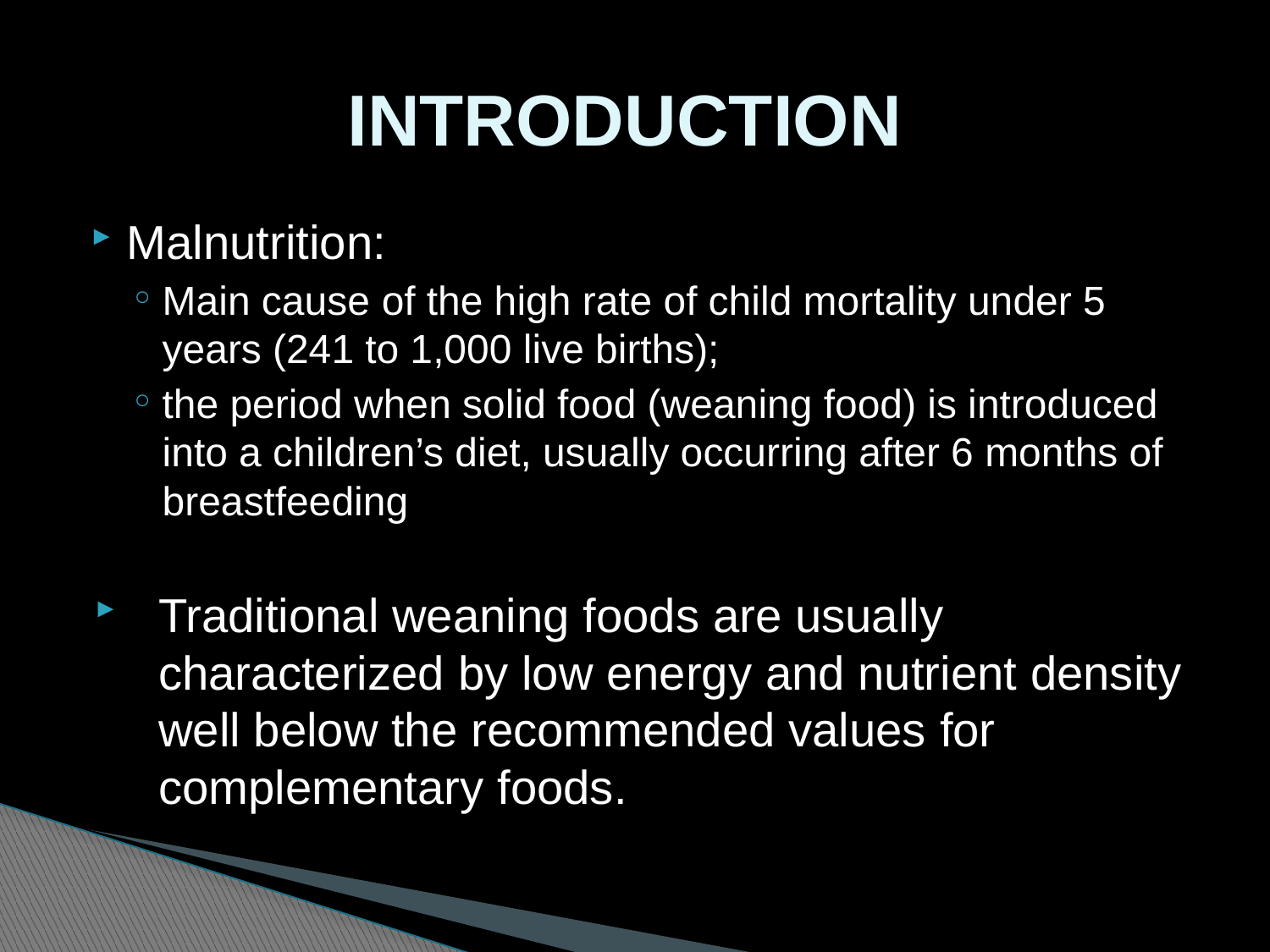

# INTRODUCTION
Malnutrition:
Main cause of the high rate of child mortality under 5 years (241 to 1,000 live births);
the period when solid food (weaning food) is introduced into a children’s diet, usually occurring after 6 months of breastfeeding

Traditional weaning foods are usually characterized by low energy and nutrient density well below the recommended values for complementary foods.